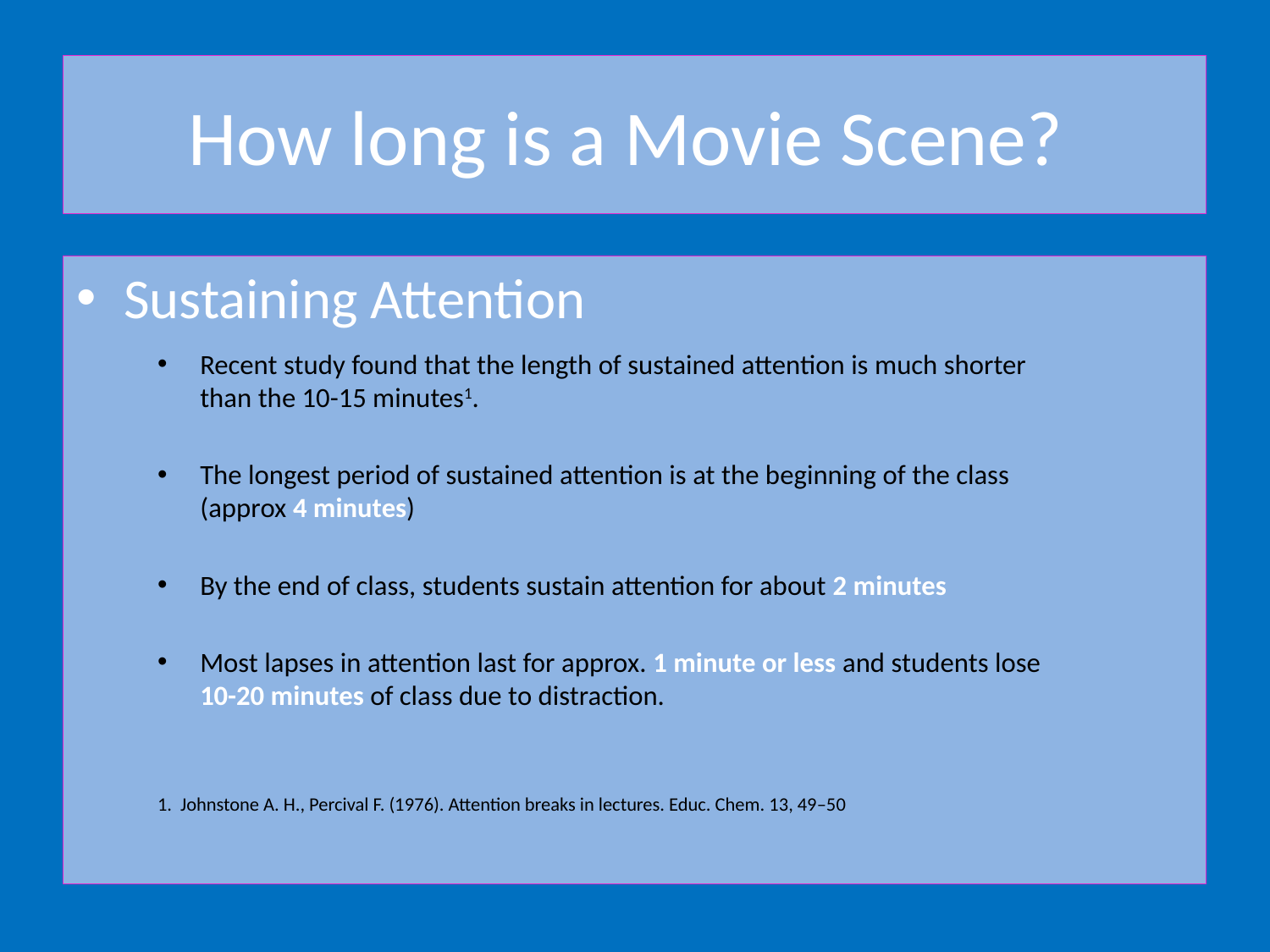

How long is a Movie Scene?
Sustaining Attention
Recent study found that the length of sustained attention is much shorter than the 10-15 minutes1.

The longest period of sustained attention is at the beginning of the class (approx 4 minutes)

By the end of class, students sustain attention for about 2 minutes

Most lapses in attention last for approx. 1 minute or less and students lose 10-20 minutes of class due to distraction.

1.  Johnstone A. H., Percival F. (1976). Attention breaks in lectures. Educ. Chem. 13, 49–50